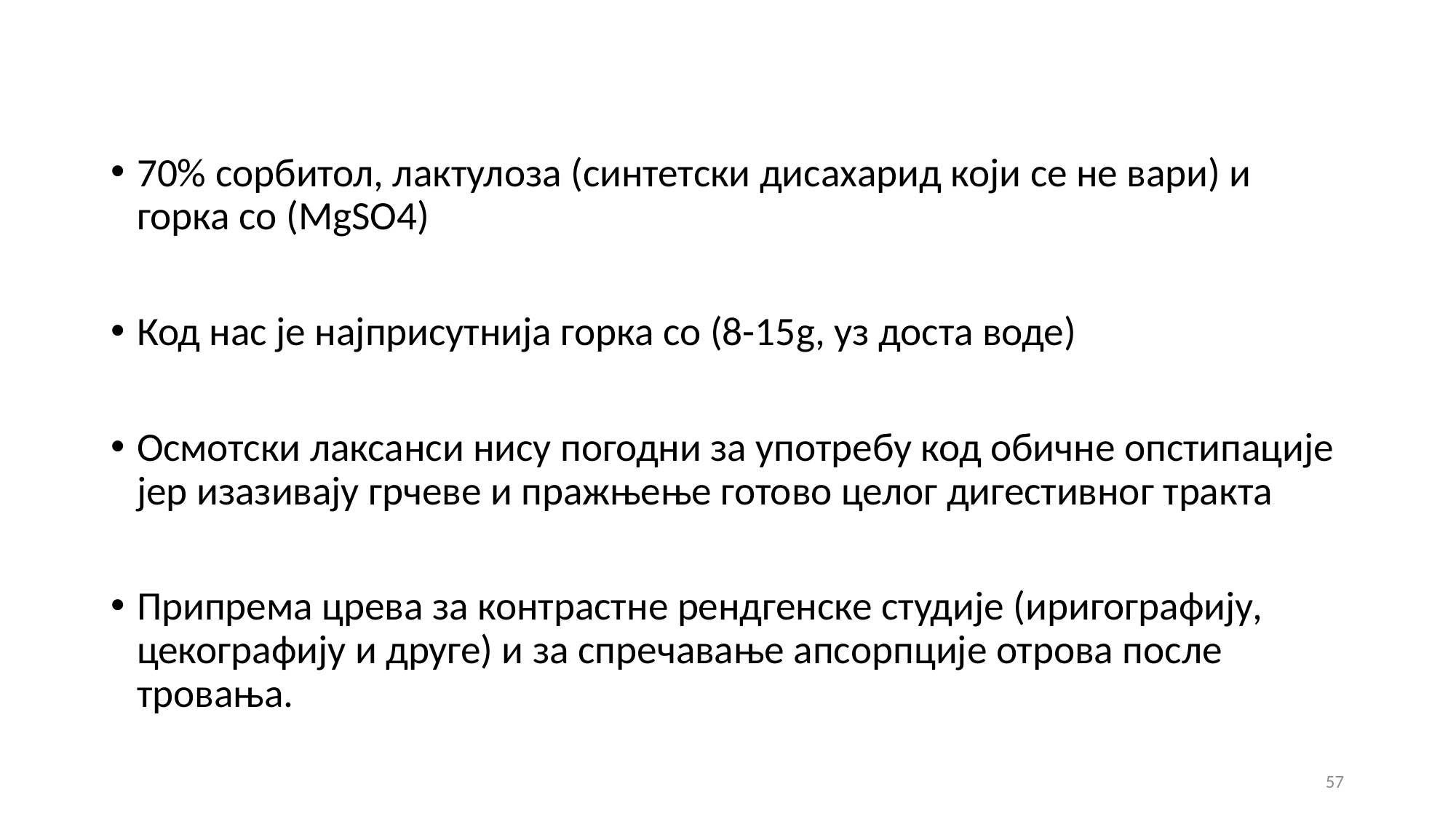

70% сорбитол, лактулоза (синтетски дисахарид који се не вари) и горка со (МgSО4)

Код нас је најприсутнија горка со (8-15g, уз доста воде)

Осмотски лаксанси нису погодни за употребу код обичне опстипације јер изазивају грчеве и пражњење готово целог дигестивног тракта

Припрема црева за контрастне рендгенске студије (иригографију, цекографију и друге) и за спречавање апсорпције отрова после тровања.

57